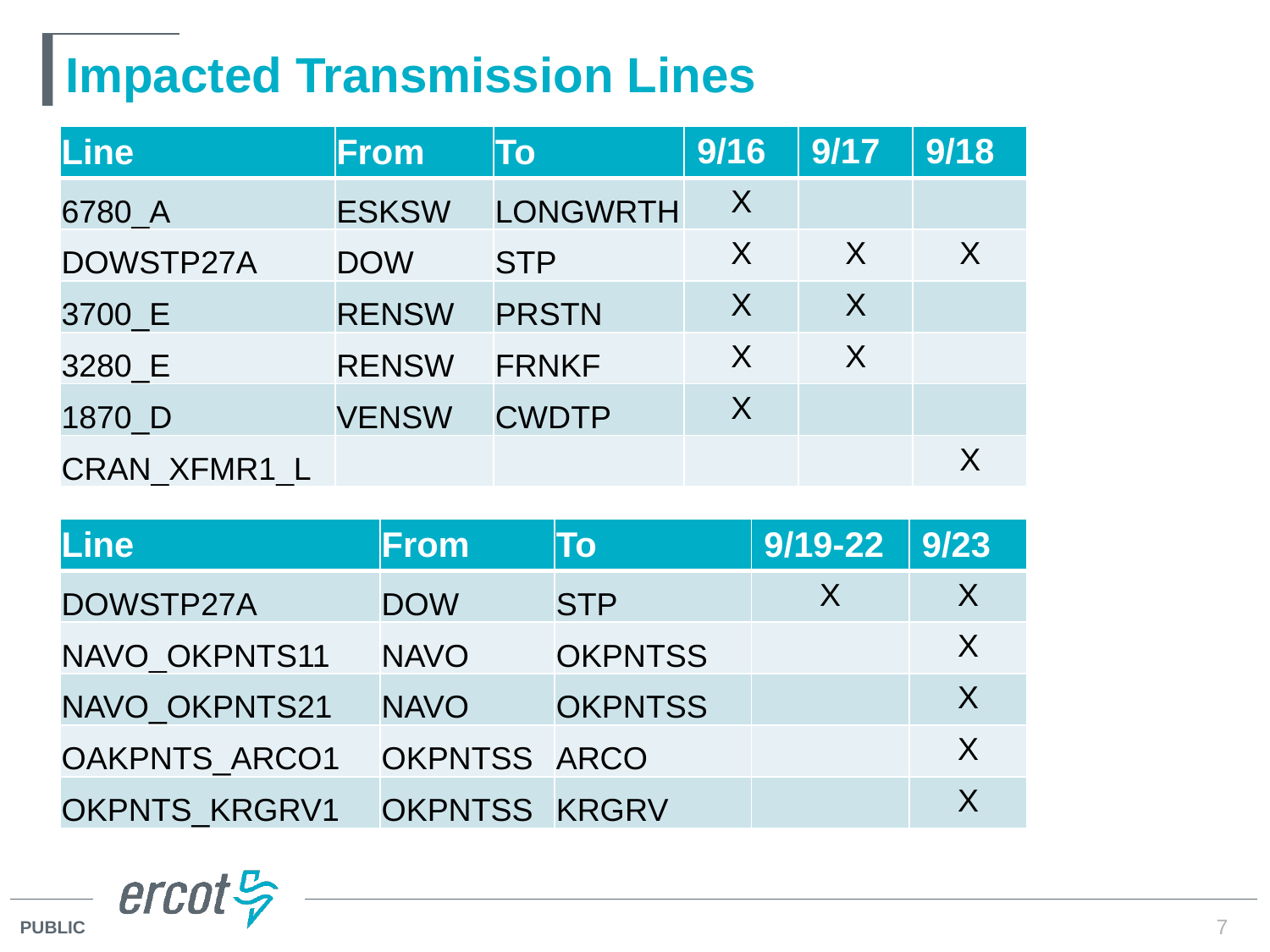

# Impacted Transmission Lines

| Line | From | To | 9/16 | 9/17 | 9/18 |
| --- | --- | --- | --- | --- | --- |
| 6780\_A | ESKSW | LONGWRTH | X |  |  |
| DOWSTP27A | DOW | STP | X | X | X |
| 3700\_E | RENSW | PRSTN | X | X |  |
| 3280\_E | RENSW | FRNKF | X | X |  |
| 1870\_D | VENSW | CWDTP | X |  |  |
| CRAN\_XFMR1\_L |  |  |  |  | X |
| Line | From | To | 9/19-22 | 9/23 |
| --- | --- | --- | --- | --- |
| DOWSTP27A | DOW | STP | X | X |
| NAVO\_OKPNTS11 | NAVO | OKPNTSS |  | X |
| NAVO\_OKPNTS21 | NAVO | OKPNTSS |  | X |
| OAKPNTS\_ARCO1 | OKPNTSS | ARCO |  | X |
| OKPNTS\_KRGRV1 | OKPNTSS | KRGRV |  | X |
7